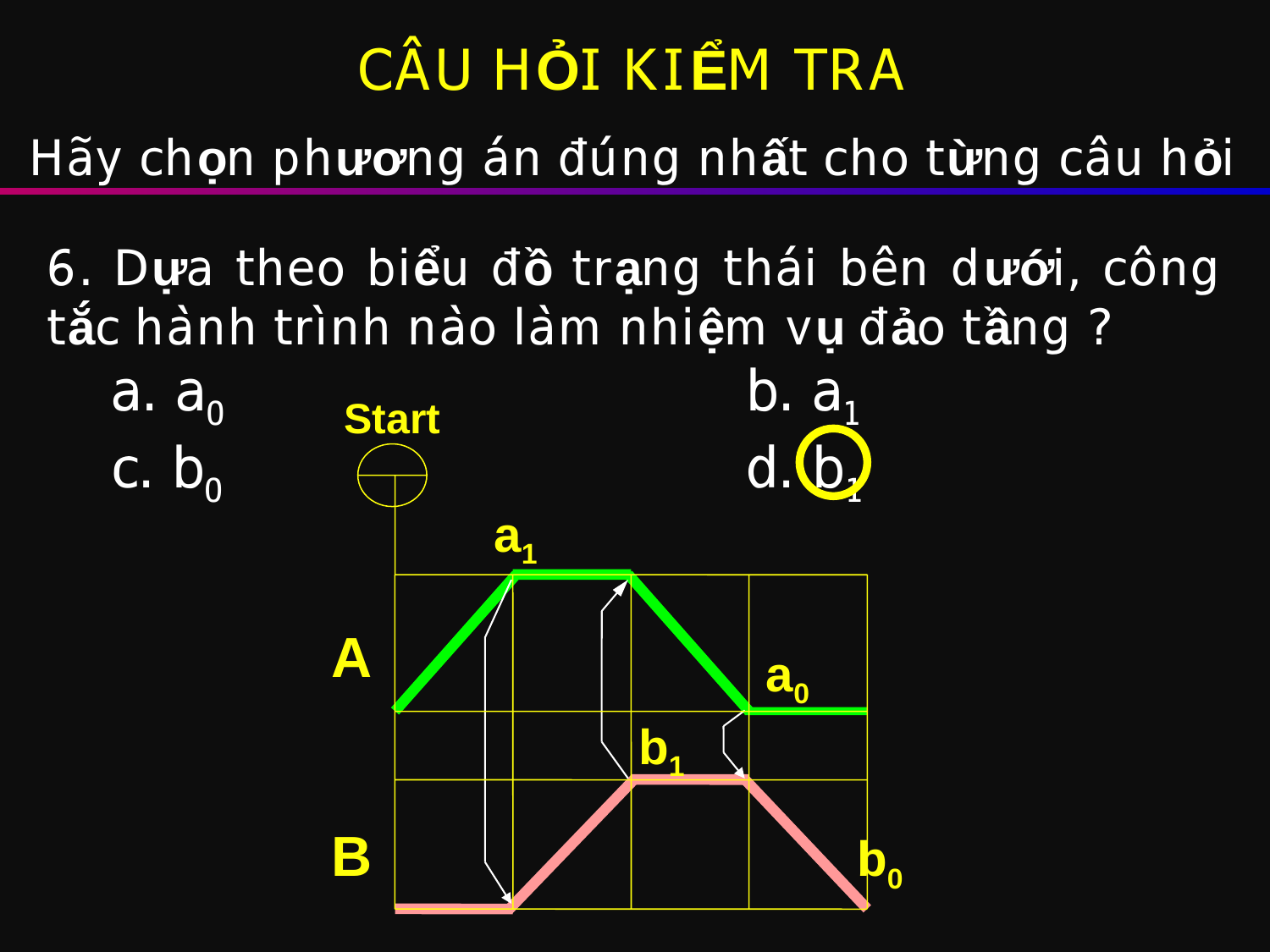

CÂU HỎI KIỂM TRA
Hãy chọn phương án đúng nhất cho từng câu hỏi

6. Dựa theo biểu đồ trạng thái bên dưới, công tắc hành trình nào làm nhiệm vụ đảo tầng ?
a. a0					b. a1
c. b0					d. b1
Start

a1

A
B

a0

b1

b0